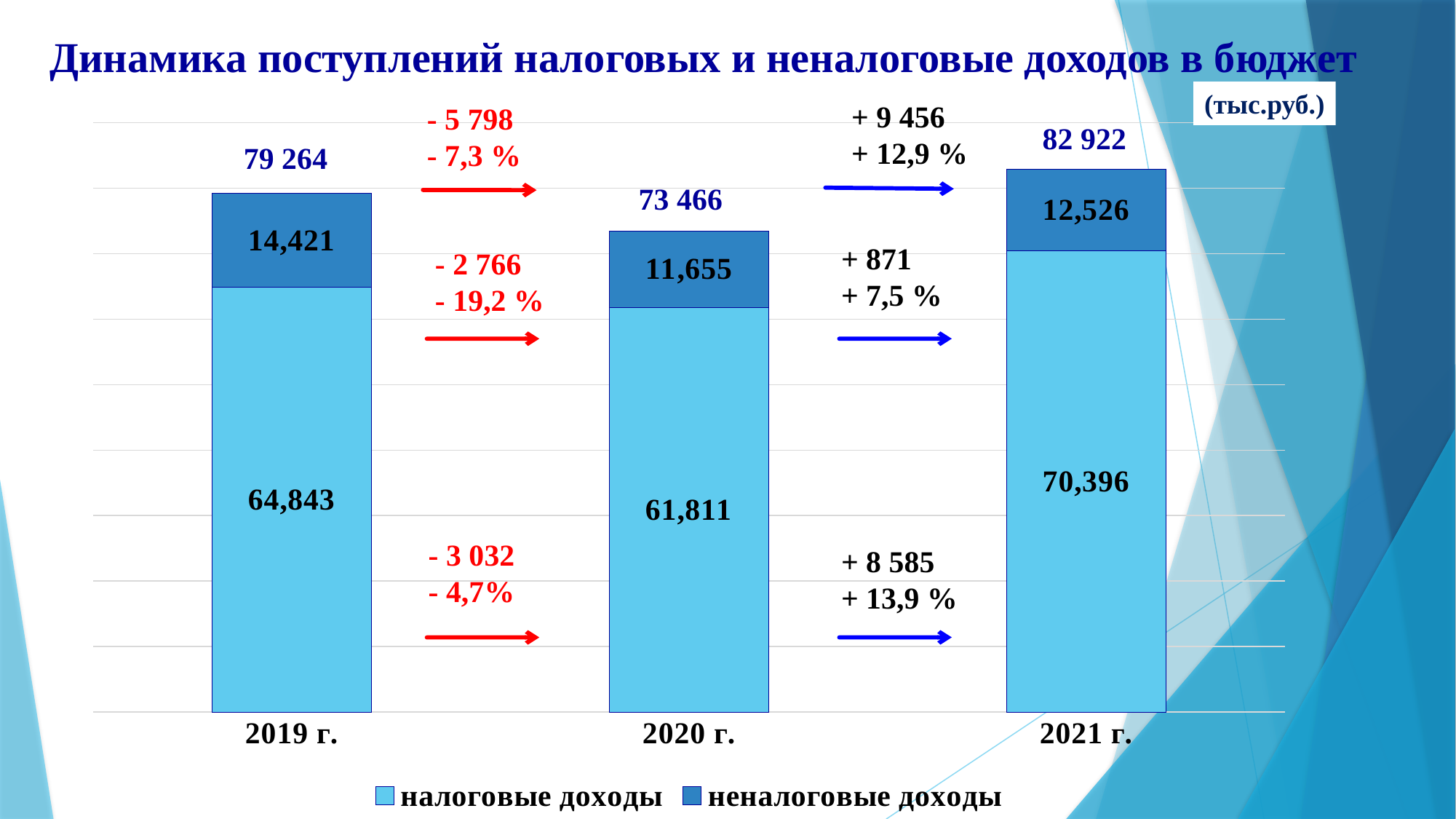

# Динамика поступлений налоговых и неналоговые доходов в бюджет
(тыс.руб.)
+ 9 456
+ 12,9 %
- 5 798
- 7,3 %

### Chart

| Category | налоговые доходы | неналоговые доходы |
|---|---|---|
| 2019 г. | 64843.0 | 14421.0 |
| 2020 г. | 61811.0 | 11655.0 |
| 2021 г. | 70396.0 | 12526.0 |
82 922
79 264
73 466
+ 871
+ 7,5 %
- 2 766
- 19,2 %
- 3 032
- 4,7%
+ 8 585
+ 13,9 %